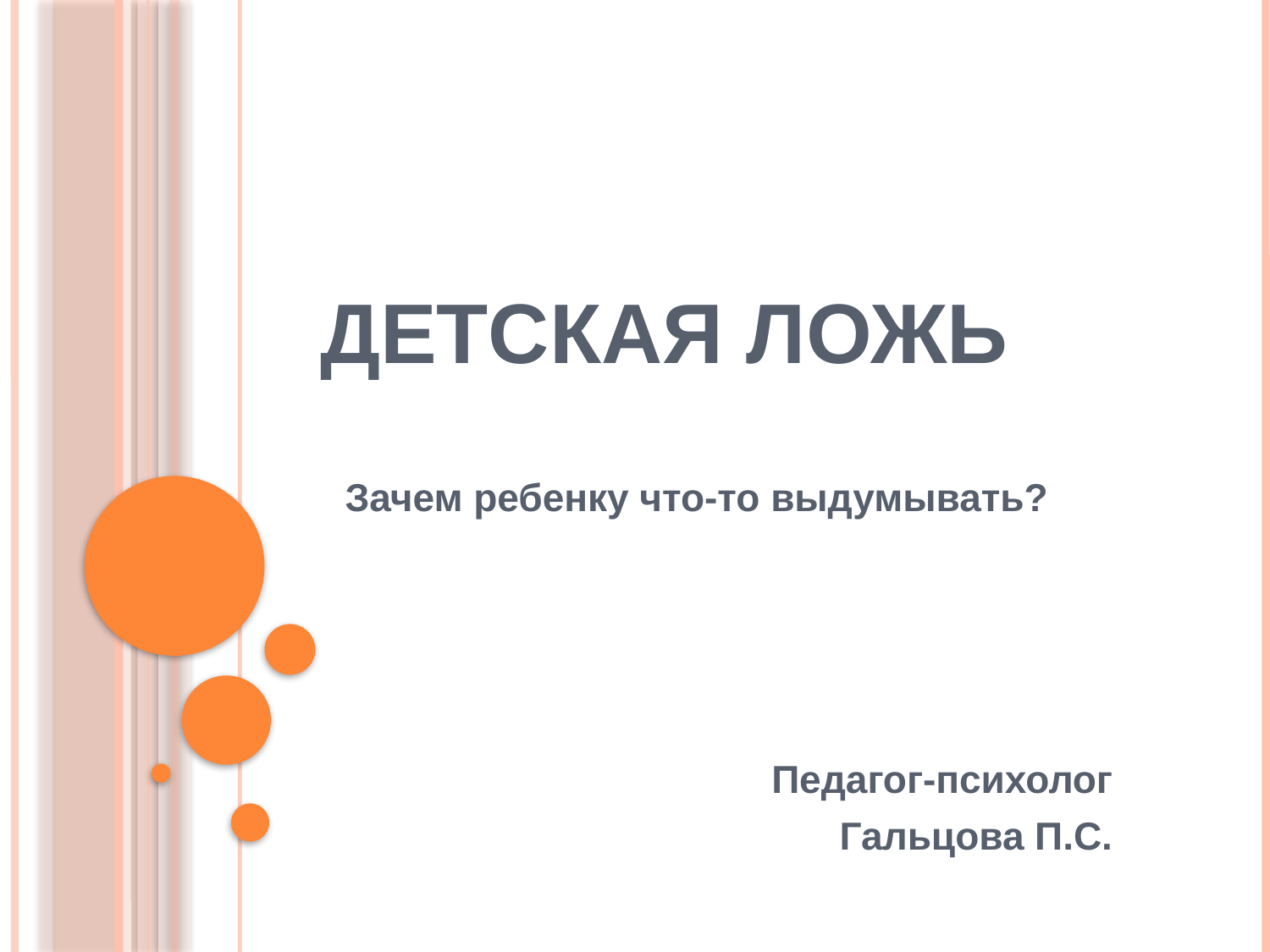

# Детская ложь
Зачем ребенку что-то выдумывать?

Педагог-психолог
Гальцова П.С.